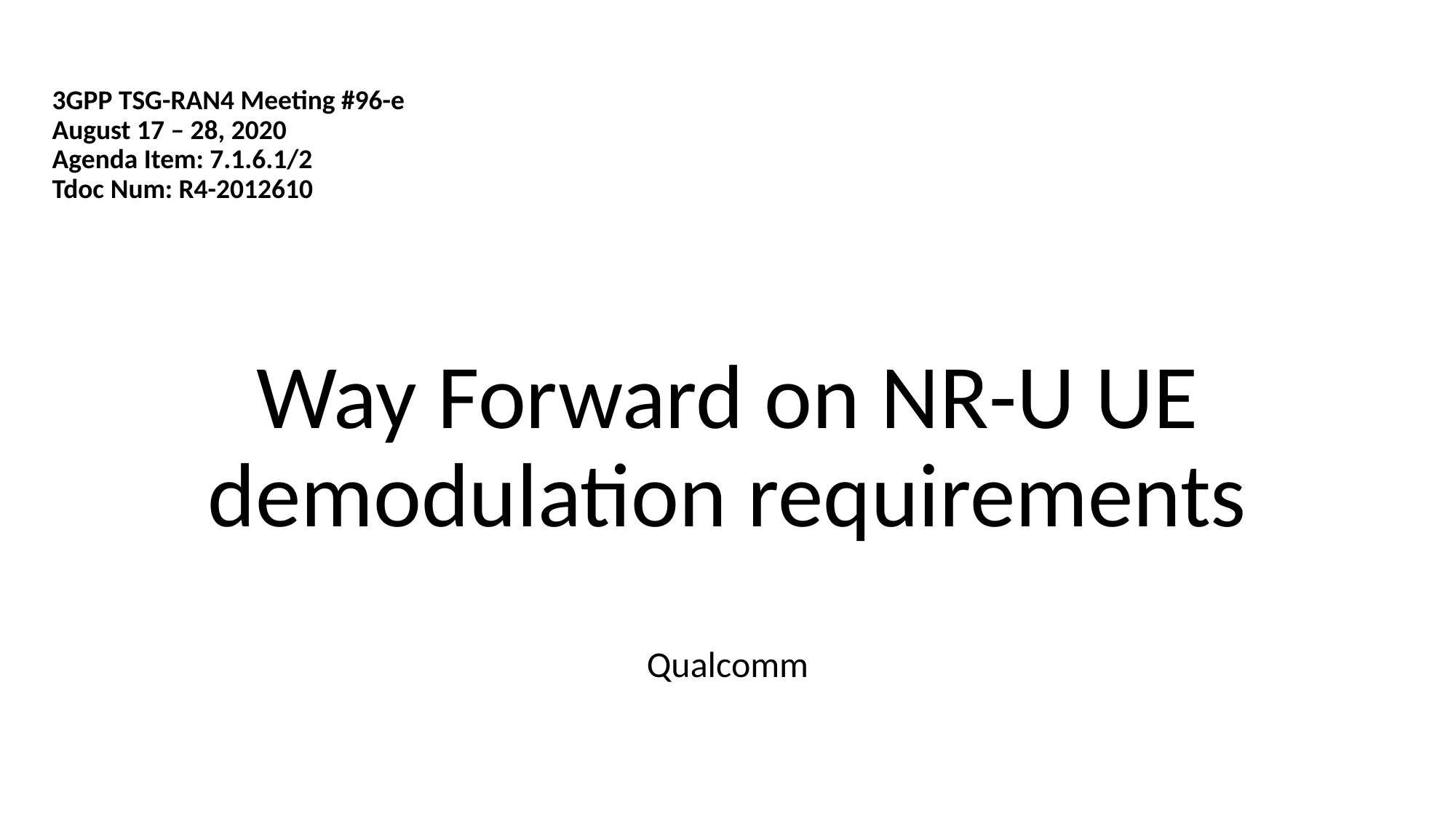

3GPP TSG-RAN4 Meeting #96-e
August 17 – 28, 2020
Agenda Item: 7.1.6.1/2
Tdoc Num: R4-2012610
# Way Forward on NR-U UE demodulation requirements
Qualcomm